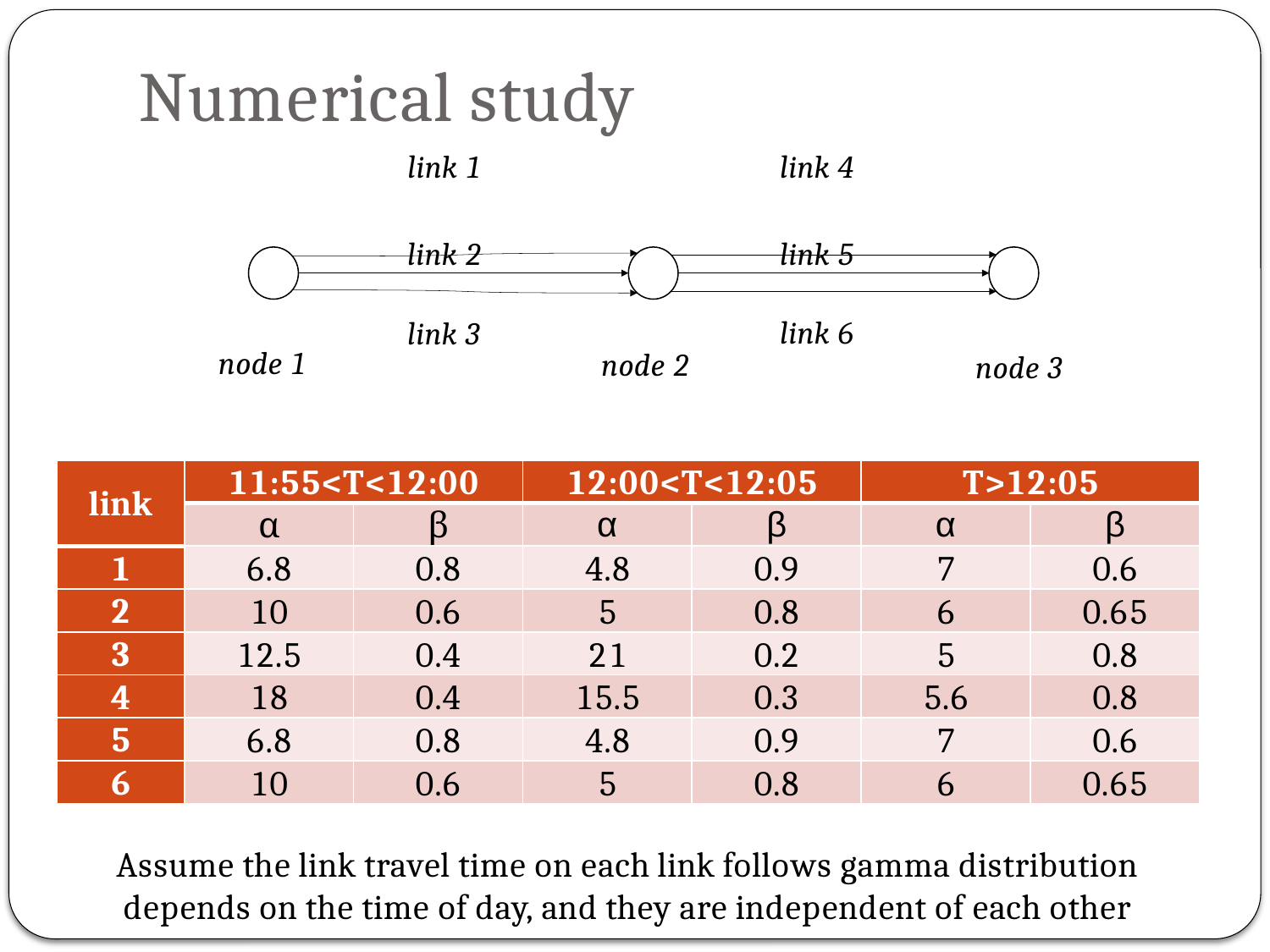

# Numerical study

link 1
link 4
link 2
link 5

link 6
link 3
node 2
node 3
node 1
| link | 11:55<T<12:00 |  | 12:00<T<12:05 |  | T>12:05 |  |
| --- | --- | --- | --- | --- | --- | --- |
|  | α | β | α | β | α | β |
| 1 | 6.8 | 0.8 | 4.8 | 0.9 | 7 | 0.6 |
| 2 | 10 | 0.6 | 5 | 0.8 | 6 | 0.65 |
| 3 | 12.5 | 0.4 | 21 | 0.2 | 5 | 0.8 |
| 4 | 18 | 0.4 | 15.5 | 0.3 | 5.6 | 0.8 |
| 5 | 6.8 | 0.8 | 4.8 | 0.9 | 7 | 0.6 |
| 6 | 10 | 0.6 | 5 | 0.8 | 6 | 0.65 |
Assume the link travel time on each link follows gamma distribution depends on the time of day, and they are independent of each other